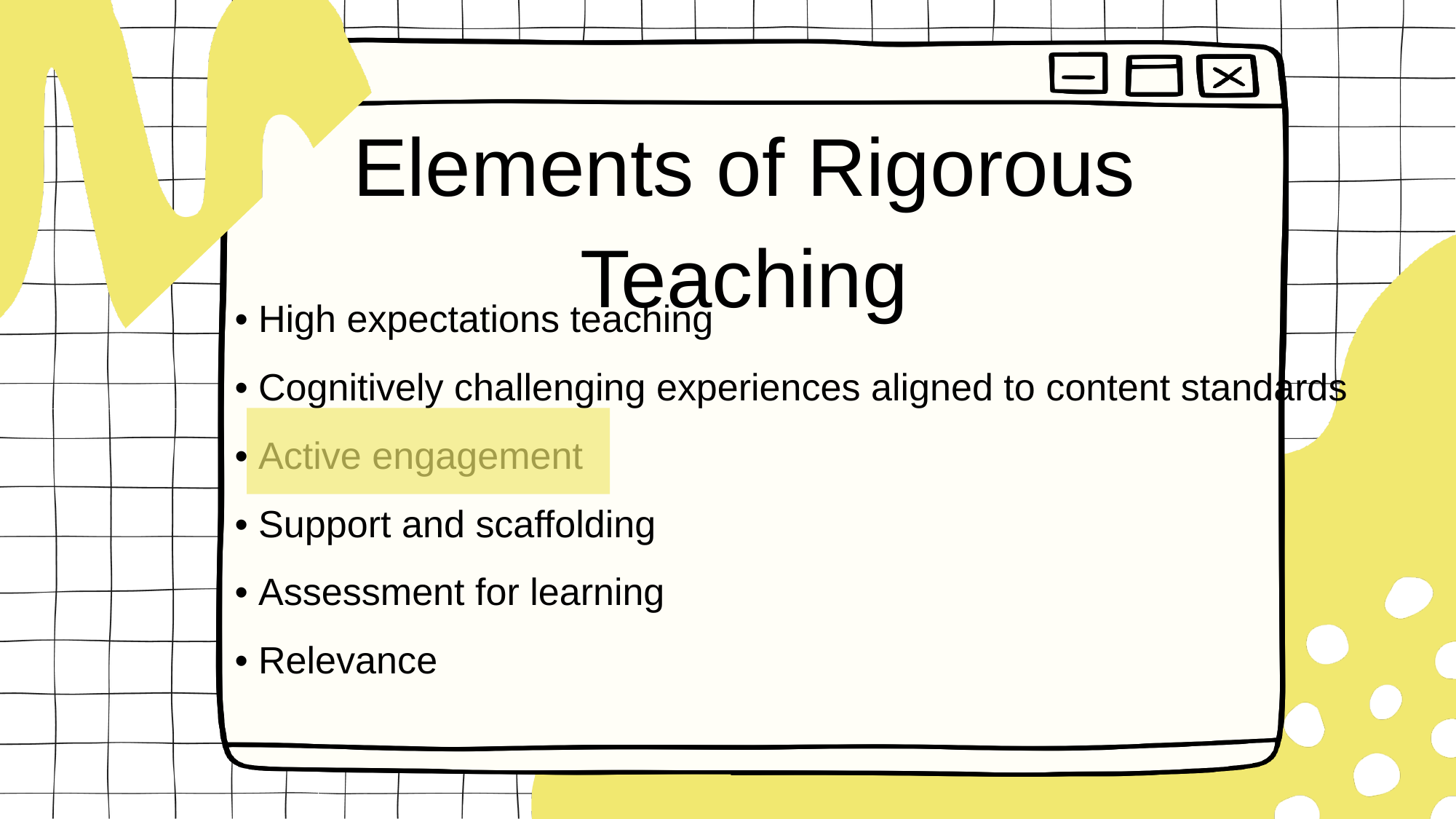

Elements of Rigorous Teaching

• High expectations teaching
• Cognitively challenging experiences aligned to content standards
• Active engagement
• Support and scaffolding
• Assessment for learning
• Relevance